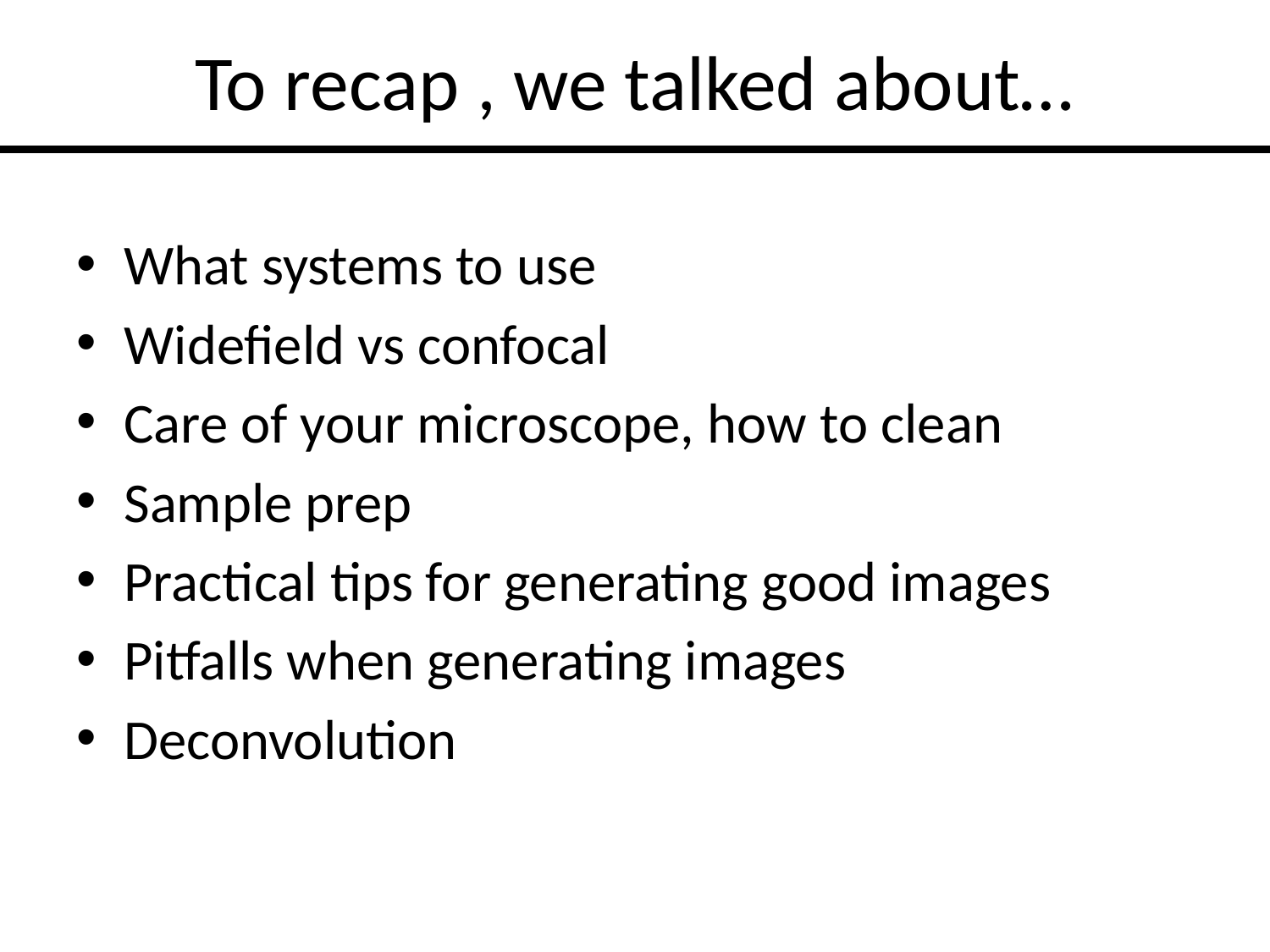

# To recap , we talked about…
What systems to use
Widefield vs confocal
Care of your microscope, how to clean
Sample prep
Practical tips for generating good images
Pitfalls when generating images
Deconvolution